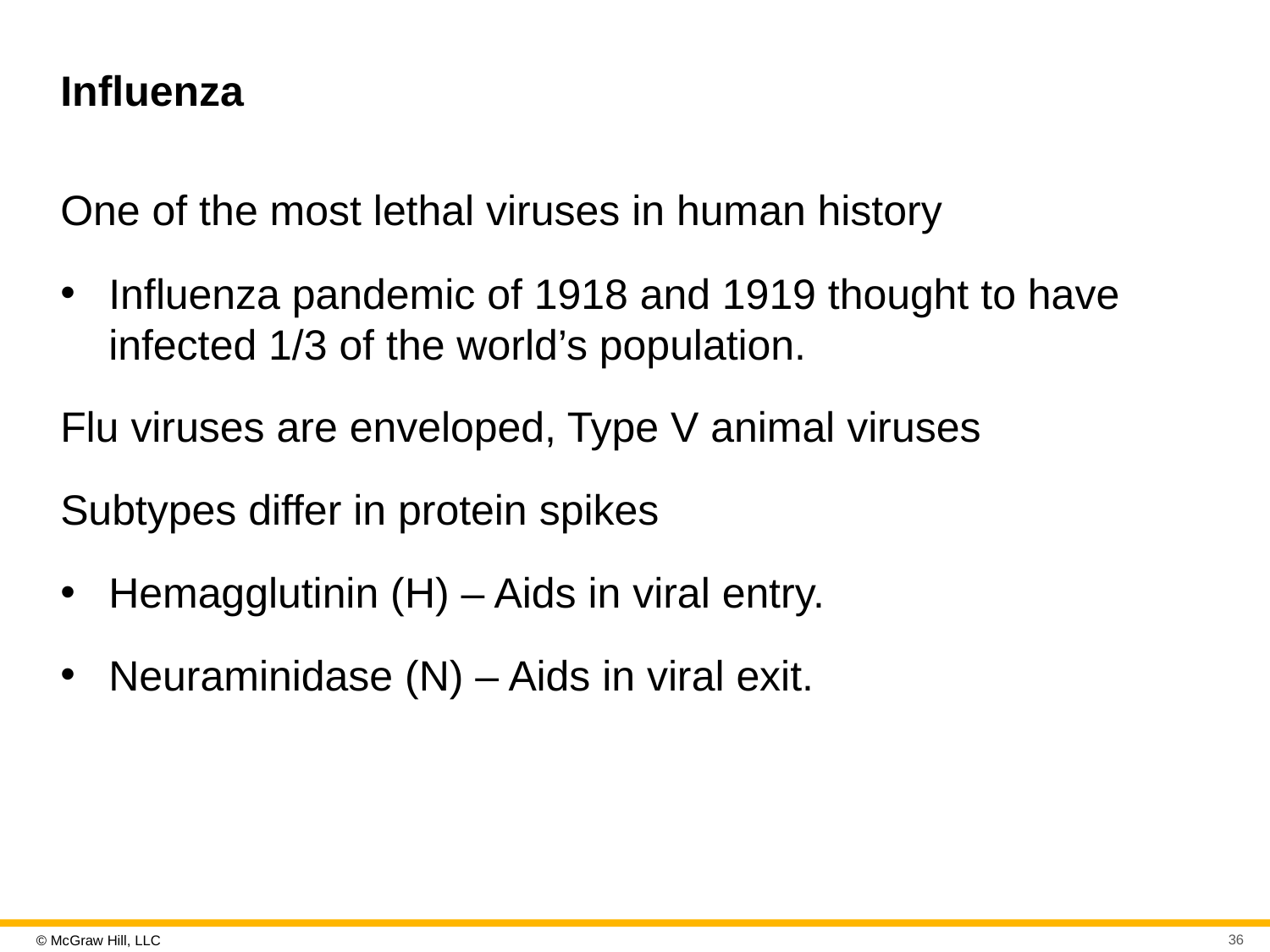

# Influenza
One of the most lethal viruses in human history
Influenza pandemic of 1918 and 1919 thought to have infected 1/3 of the world’s population.
Flu viruses are enveloped, Type V animal viruses
Subtypes differ in protein spikes
Hemagglutinin (H) – Aids in viral entry.
Neuraminidase (N) – Aids in viral exit.
36